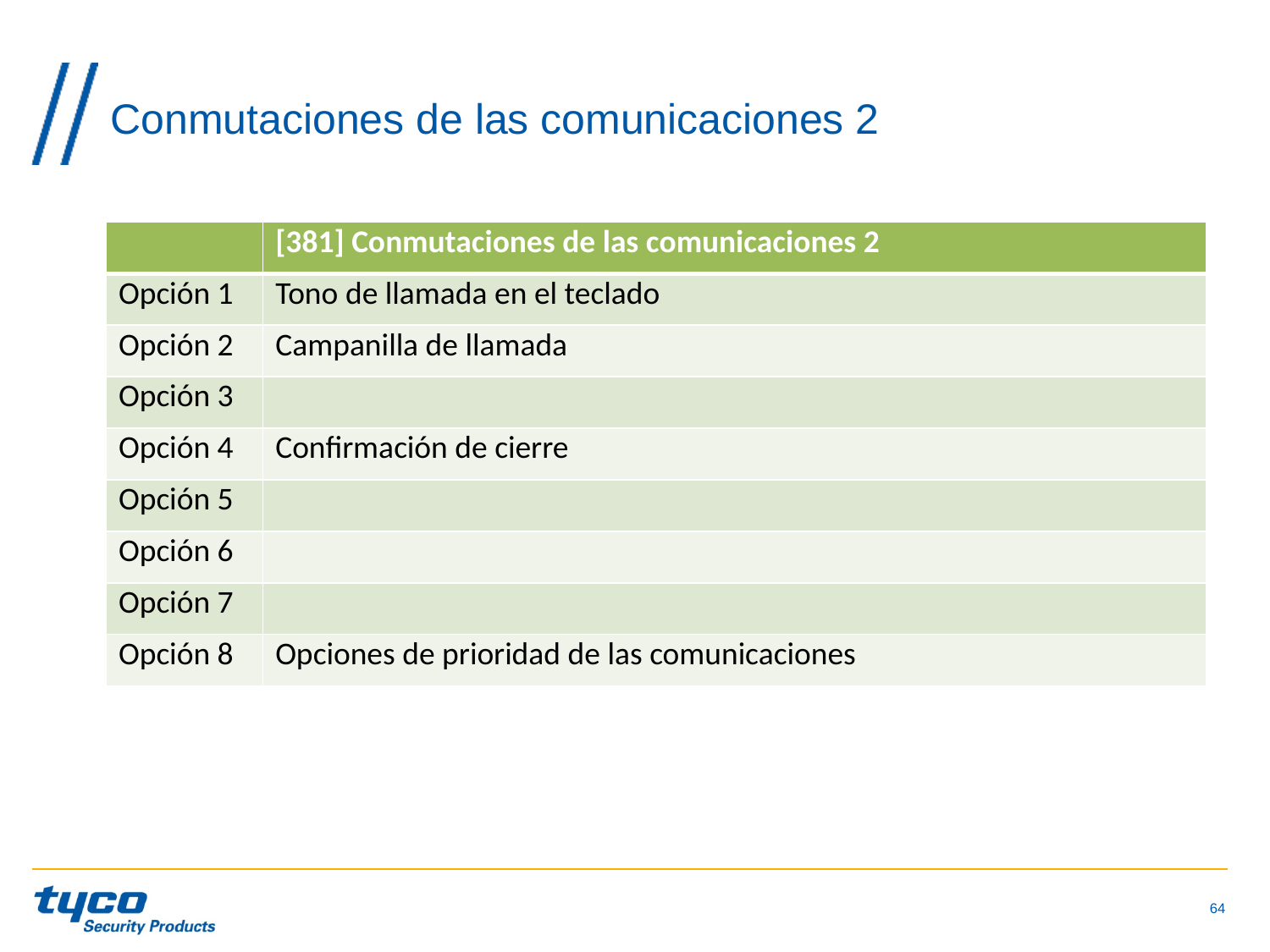

# Conmutaciones de las comunicaciones 2
|  | [381] Conmutaciones de las comunicaciones 2 |
| --- | --- |
| Opción 1 | Tono de llamada en el teclado |
| Opción 2 | Campanilla de llamada |
| Opción 3 |  |
| Opción 4 | Confirmación de cierre |
| Opción 5 |  |
| Opción 6 |  |
| Opción 7 |  |
| Opción 8 | Opciones de prioridad de las comunicaciones |
64